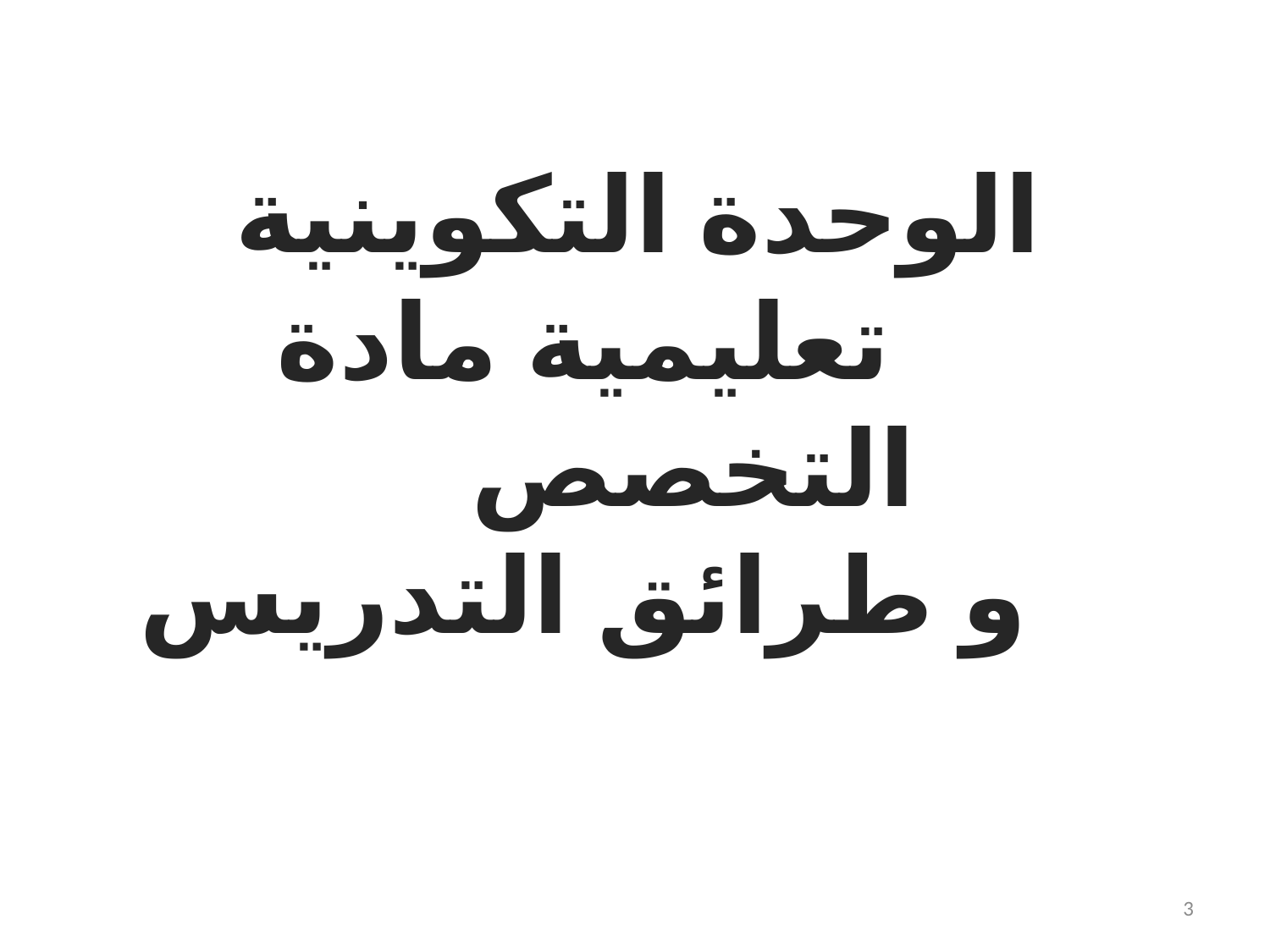

# الوحدة التكوينية تعليمية مادة التخصص و طرائق التدريس
3